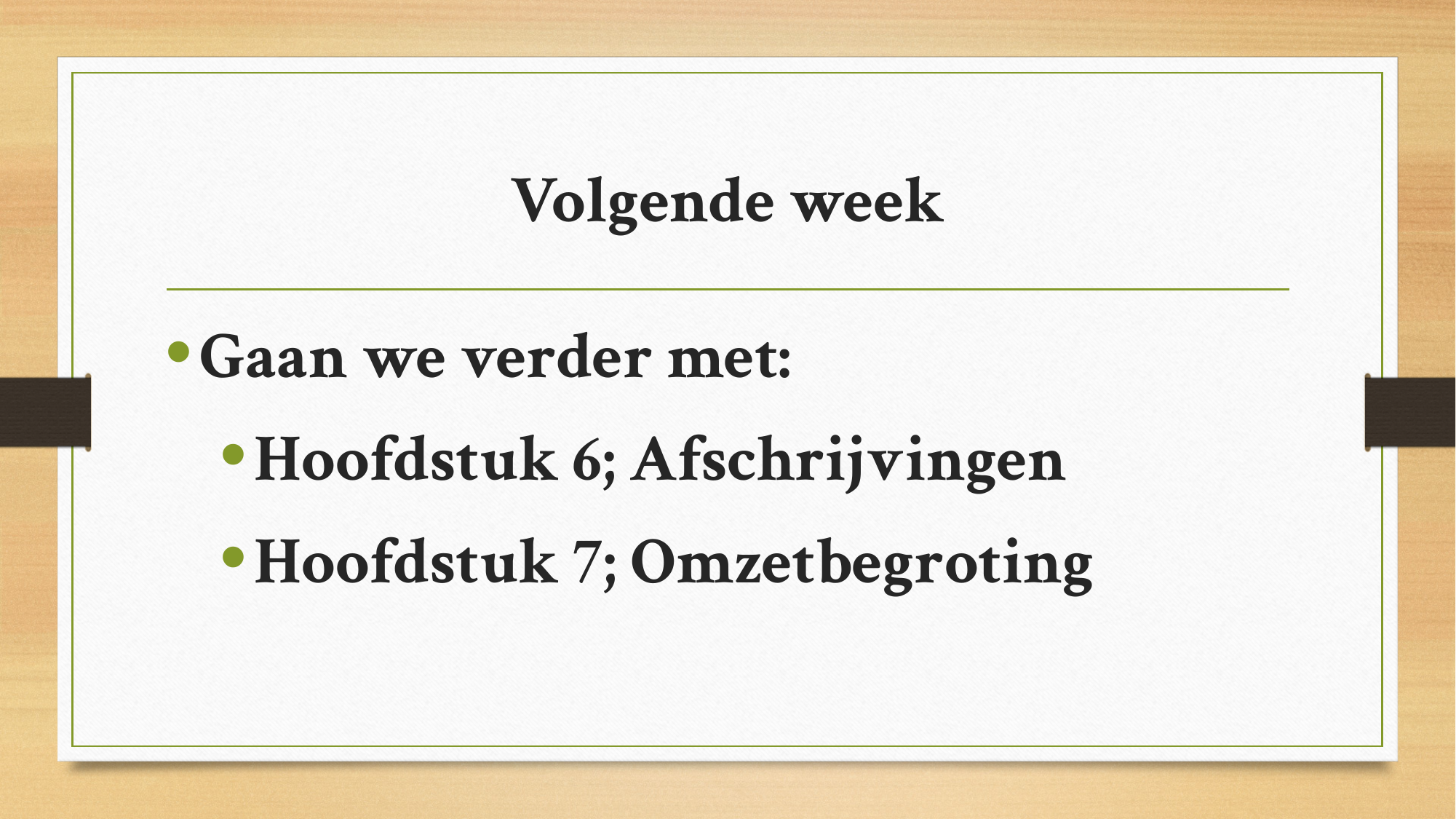

# Volgende week
Gaan we verder met:
Hoofdstuk 6; Afschrijvingen
Hoofdstuk 7; Omzetbegroting